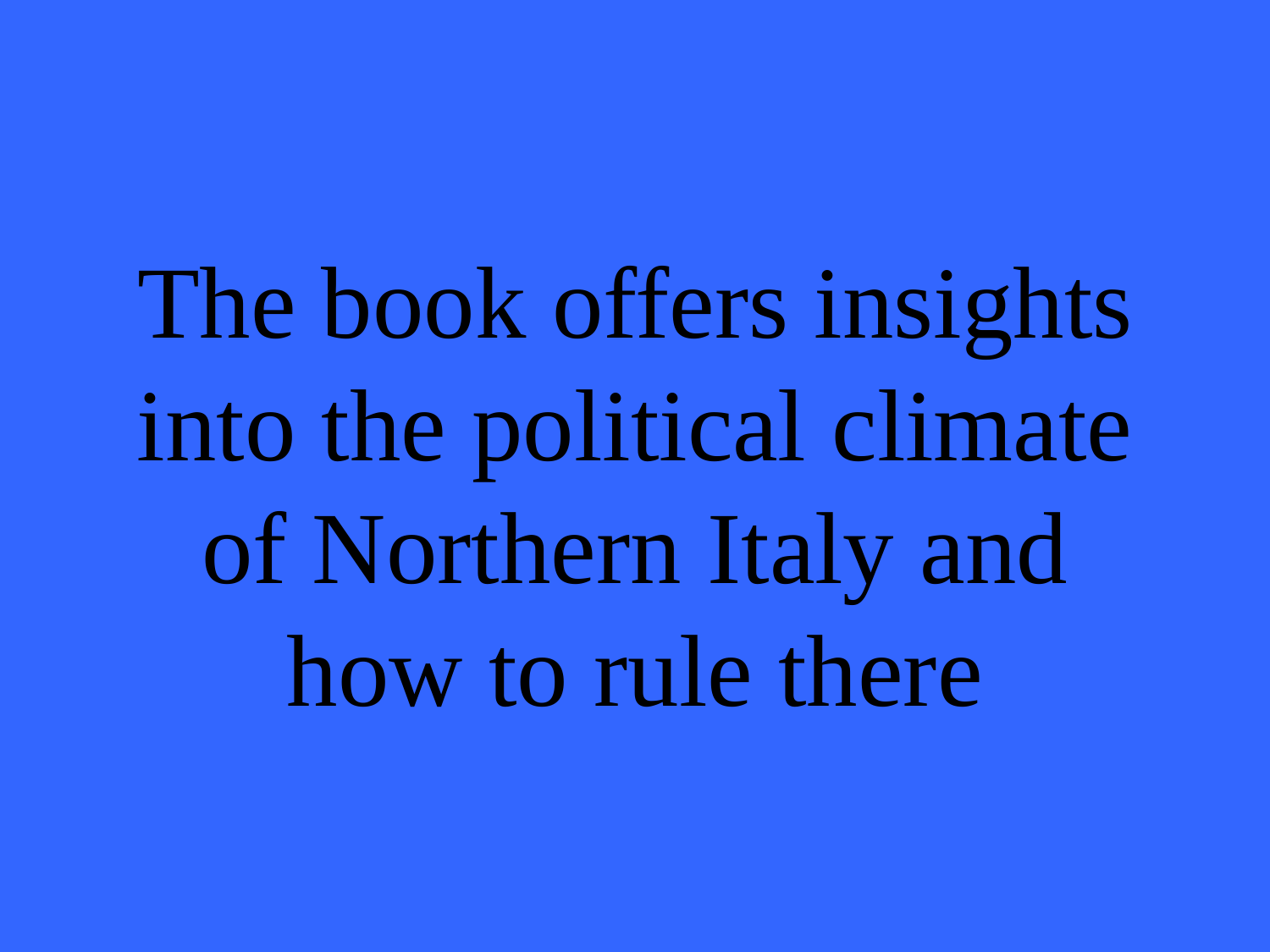

# The book offers insights into the political climate of Northern Italy and how to rule there